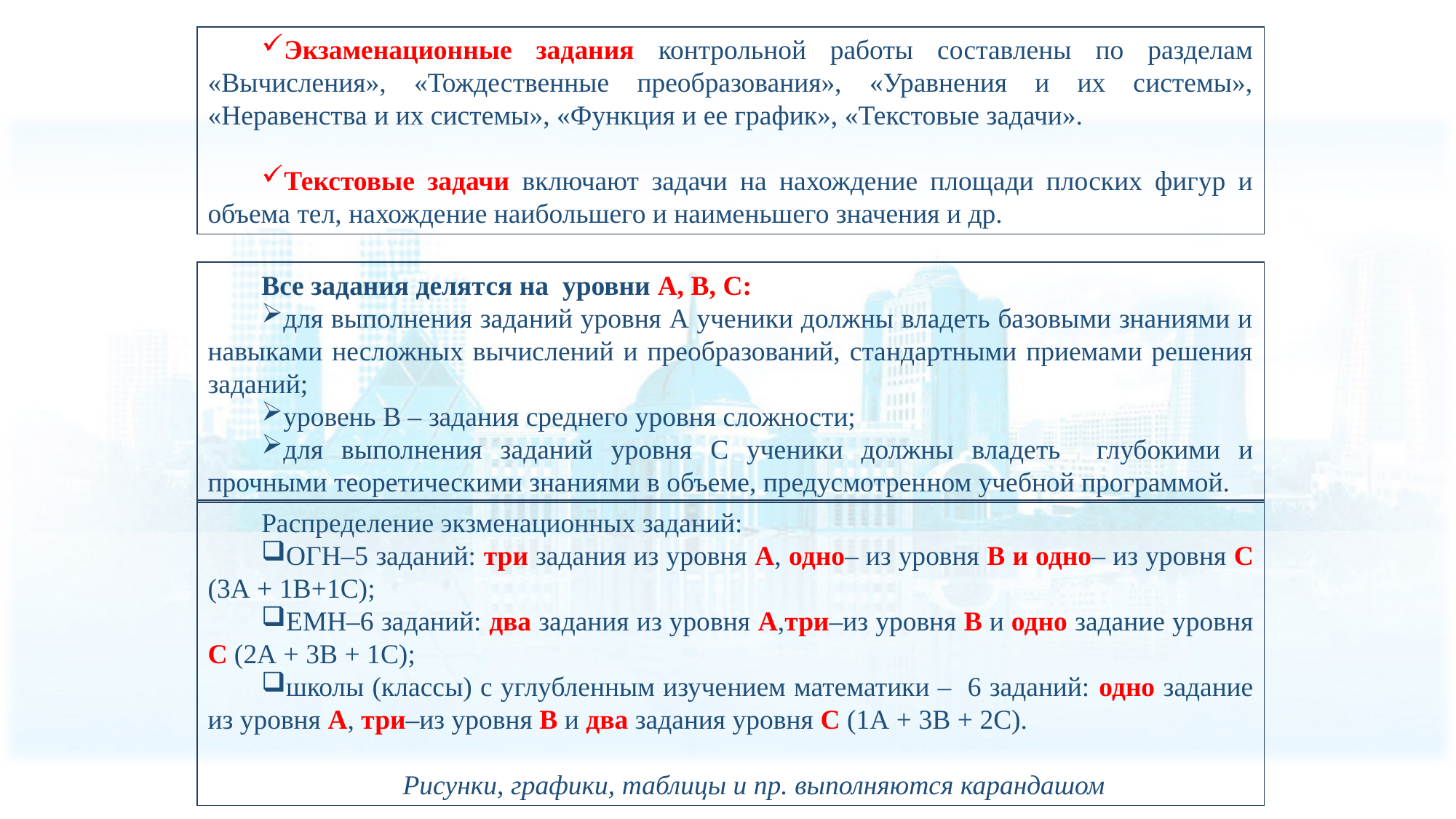

Экзаменационные задания контрольной работы составлены по разделам «Вычисления», «Тождественные преобразования», «Уравнения и их системы», «Неравенства и их системы», «Функция и ее график», «Текстовые задачи».

Текстовые задачи включают задачи на нахождение площади плоских фигур и объема тел, нахождение наибольшего и наименьшего значения и др.
Все задания делятся на  уровни А, В, С:
для выполнения заданий уровня А ученики должны владеть базовыми знаниями и навыками несложных вычислений и преобразований, стандартными приемами решения заданий;
уровень В – задания среднего уровня сложности;
для выполнения заданий уровня С ученики должны владеть  глубокими и прочными теоретическими знаниями в объеме, предусмотрен­ном учебной программой.
Распределение экзменационных заданий:
ОГН–5 заданий: три задания из уровня А, одно– из уровня В и одно– из уровня С (3А + 1В+1С);
ЕМН–6 заданий: два задания из уровня А,три–из уровня В и одно задание уровня С (2А + 3В + 1С);
школы (классы) с углубленным изучением математики –  6 заданий: одно задание из уровня А, три–из уровня В и два задания уровня С (1А + 3В + 2С).

Рисунки, графики, таблицы и пр. выполняются карандашом